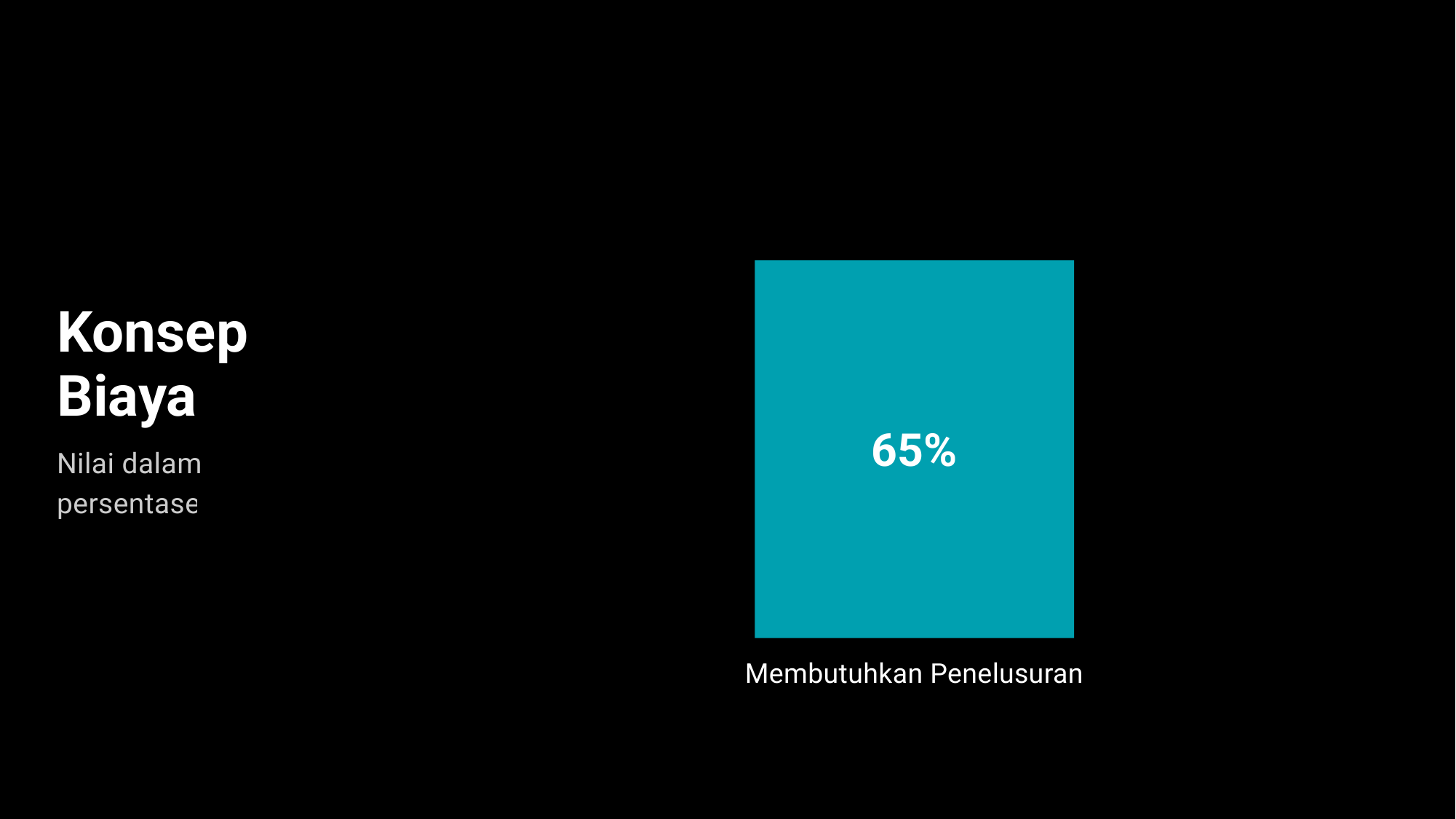

Konsep Biaya
65%
Nilai dalam persentase
Membutuhkan Penelusuran

17